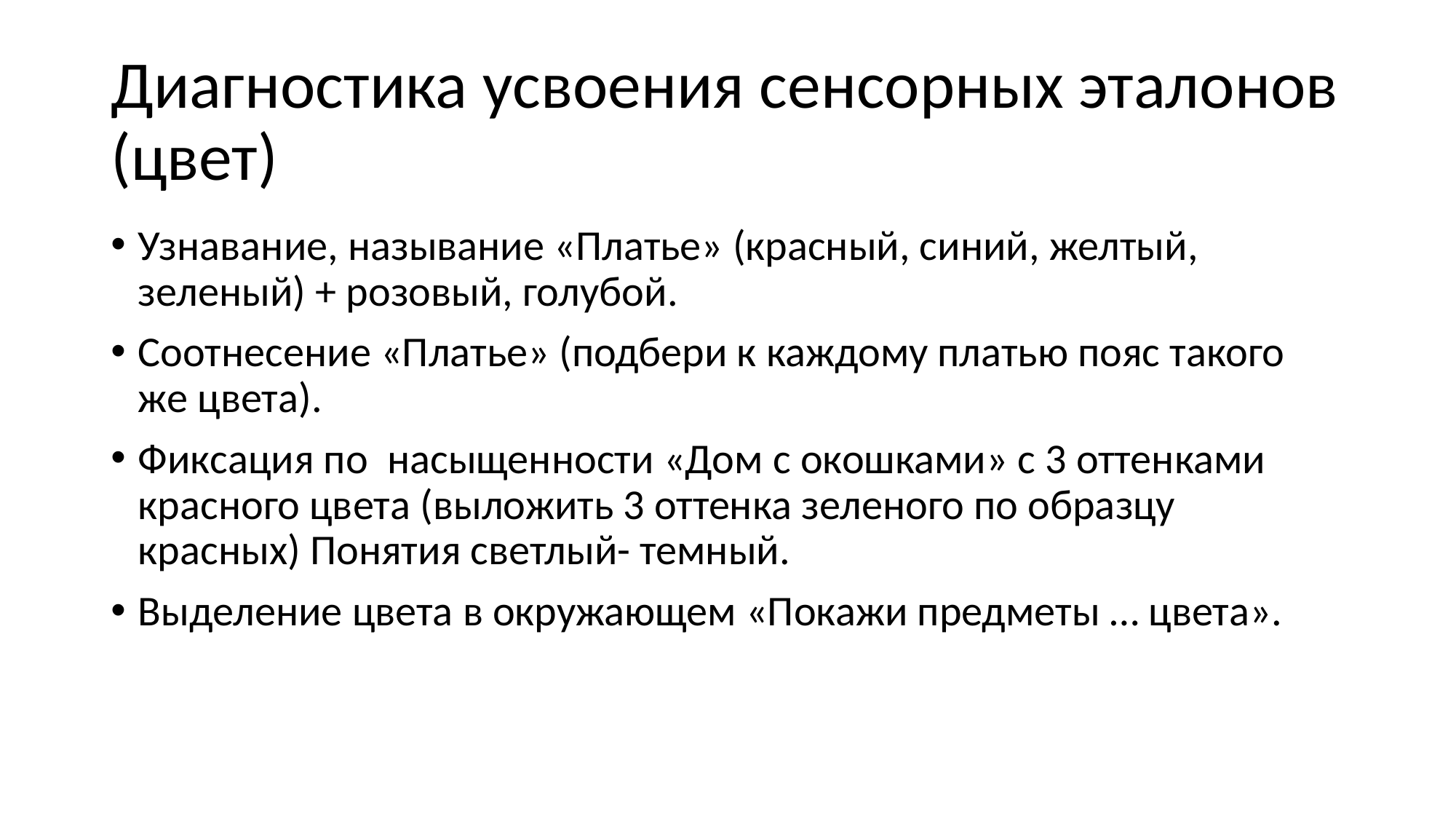

# Диагностика усвоения сенсорных эталонов (цвет)
Узнавание, называние «Платье» (красный, синий, желтый, зеленый) + розовый, голубой.
Соотнесение «Платье» (подбери к каждому платью пояс такого же цвета).
Фиксация по  насыщенности «Дом с окошками» с 3 оттенками красного цвета (выложить 3 оттенка зеленого по образцу красных) Понятия светлый- темный.
Выделение цвета в окружающем «Покажи предметы … цвета».